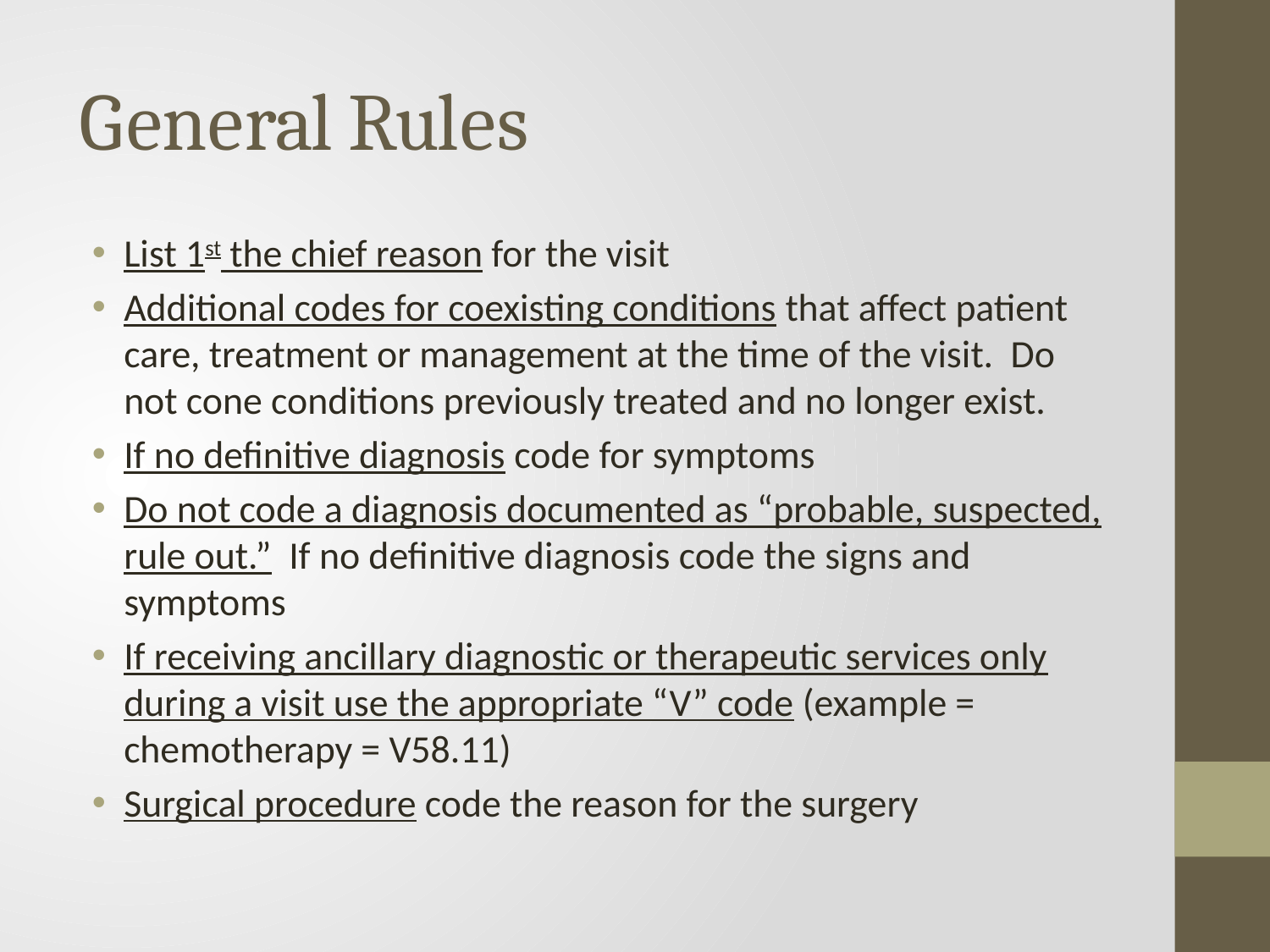

# General Rules
List 1st the chief reason for the visit
Additional codes for coexisting conditions that affect patient care, treatment or management at the time of the visit.  Do not cone conditions previously treated and no longer exist.
If no definitive diagnosis code for symptoms
Do not code a diagnosis documented as “probable, suspected, rule out.”  If no definitive diagnosis code the signs and symptoms
If receiving ancillary diagnostic or therapeutic services only during a visit use the appropriate “V” code (example = chemotherapy = V58.11)
Surgical procedure code the reason for the surgery